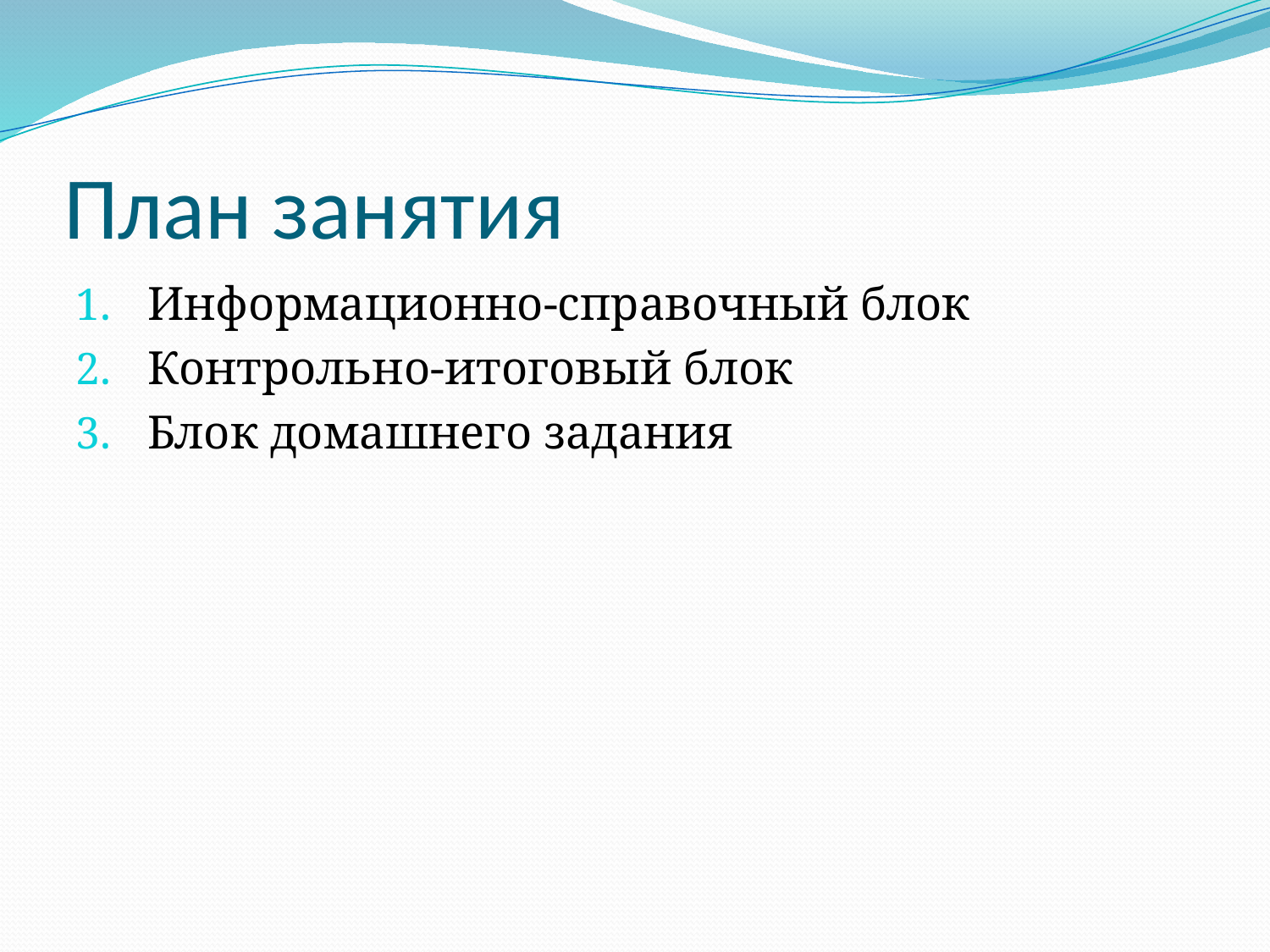

# План занятия
Информационно-справочный блок
Контрольно-итоговый блок
Блок домашнего задания